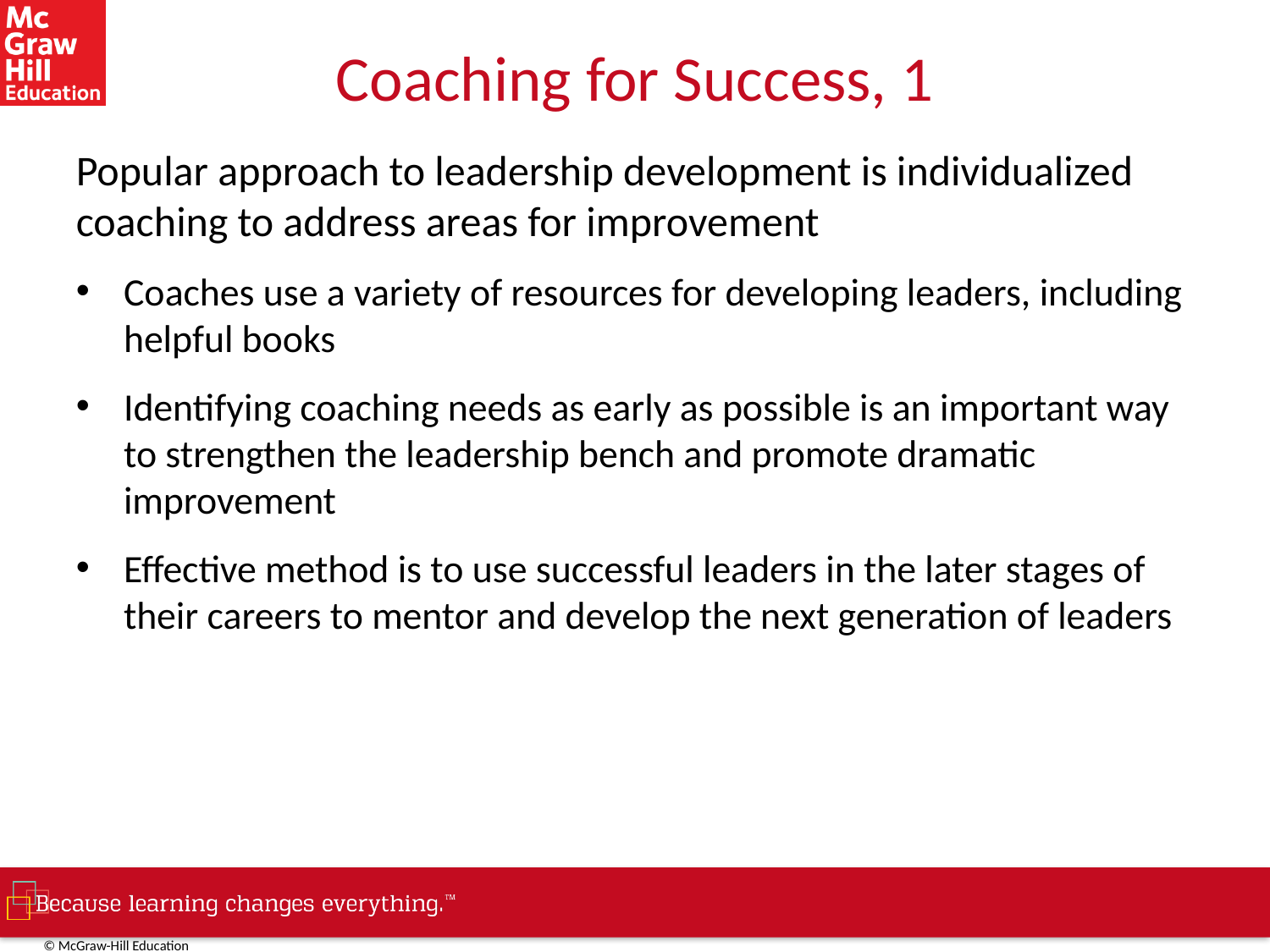

# Coaching for Success, 1
Popular approach to leadership development is individualized coaching to address areas for improvement
Coaches use a variety of resources for developing leaders, including helpful books
Identifying coaching needs as early as possible is an important way to strengthen the leadership bench and promote dramatic improvement
Effective method is to use successful leaders in the later stages of their careers to mentor and develop the next generation of leaders